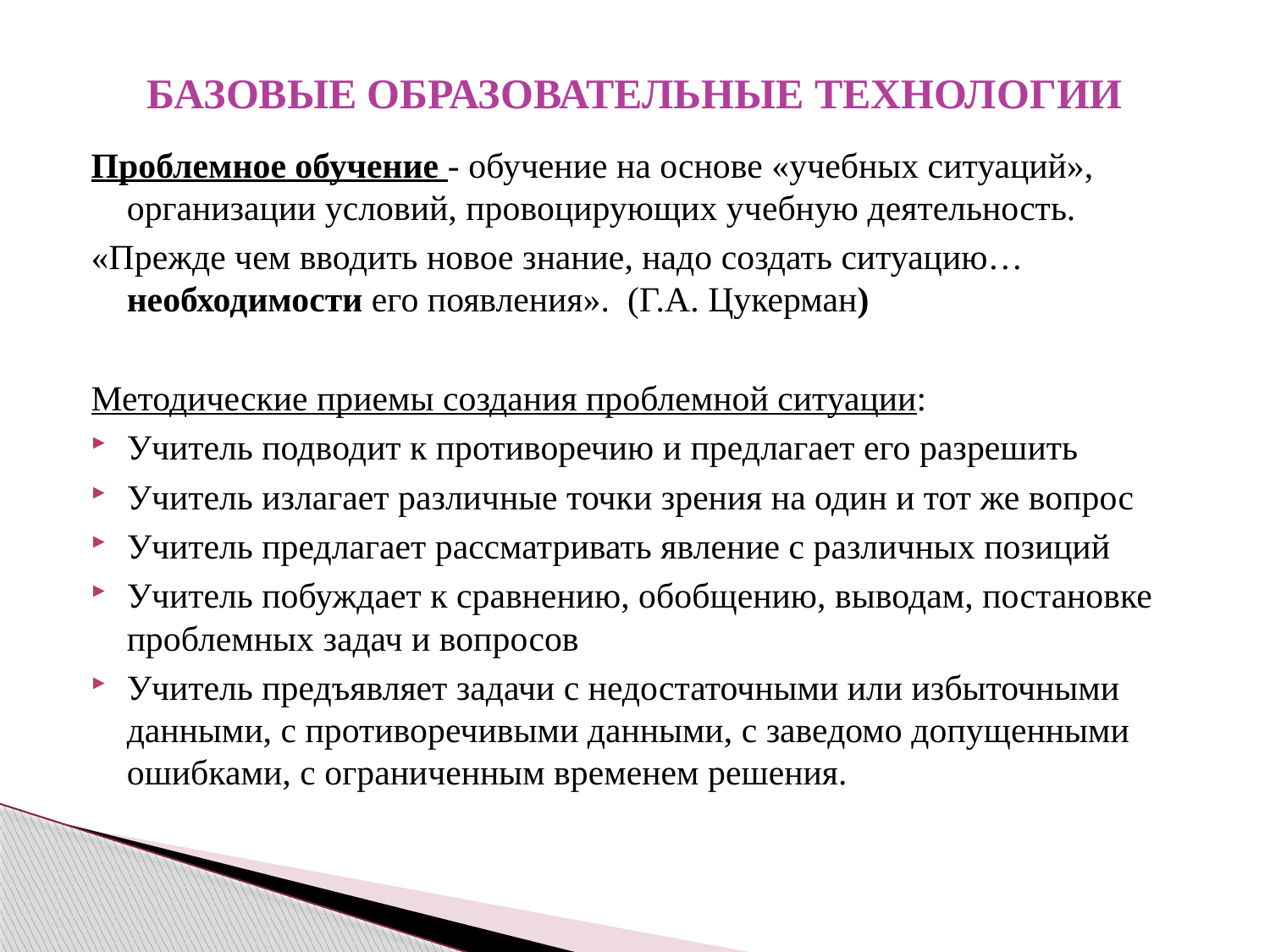

# БАЗОВЫЕ ОБРАЗОВАТЕЛЬНЫЕ ТЕХНОЛОГИИ
Проблемное обучение - обучение на основе «учебных ситуаций», организации условий, провоцирующих учебную деятельность.
«Прежде чем вводить новое знание, надо создать ситуацию… необходимости его появления».  (Г.А. Цукерман)

Методические приемы создания проблемной ситуации:
Учитель подводит к противоречию и предлагает его разрешить
Учитель излагает различные точки зрения на один и тот же вопрос
Учитель предлагает рассматривать явление с различных позиций
Учитель побуждает к сравнению, обобщению, выводам, постановке проблемных задач и вопросов
Учитель предъявляет задачи с недостаточными или избыточными данными, с противоречивыми данными, с заведомо допущенными ошибками, с ограниченным временем решения.